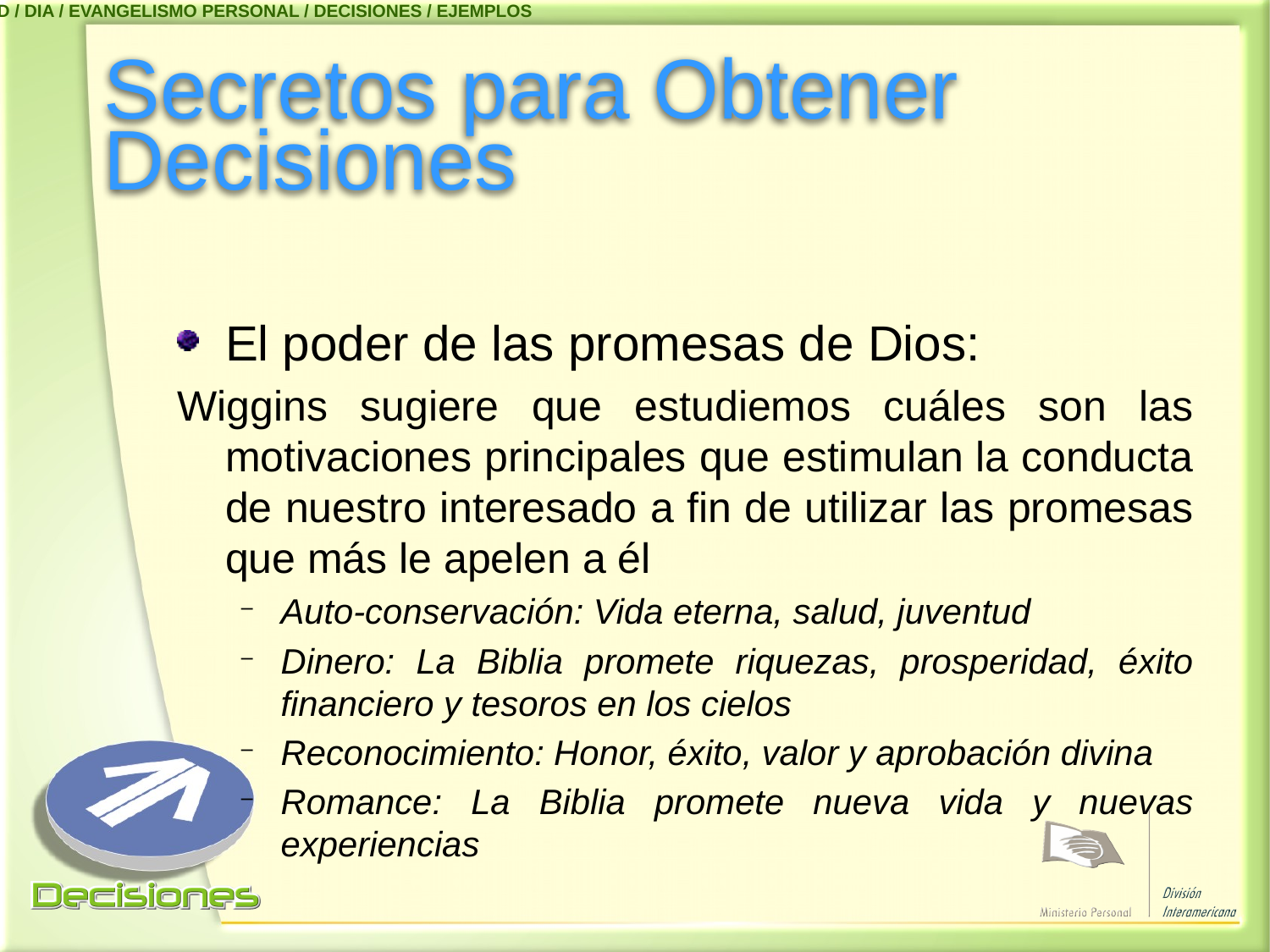

IASD / DIA / EVANGELISMO PERSONAL / DECISIONES / EJEMPLOS
# Secretos para Obtener Decisiones
El poder de las promesas de Dios:
Wiggins sugiere que estudiemos cuáles son las motivaciones principales que estimulan la conducta de nuestro interesado a fin de utilizar las promesas que más le apelen a él
Auto-conservación: Vida eterna, salud, juventud
Dinero: La Biblia promete riquezas, prosperidad, éxito financiero y tesoros en los cielos
Reconocimiento: Honor, éxito, valor y aprobación divina
Romance: La Biblia promete nueva vida y nuevas experiencias